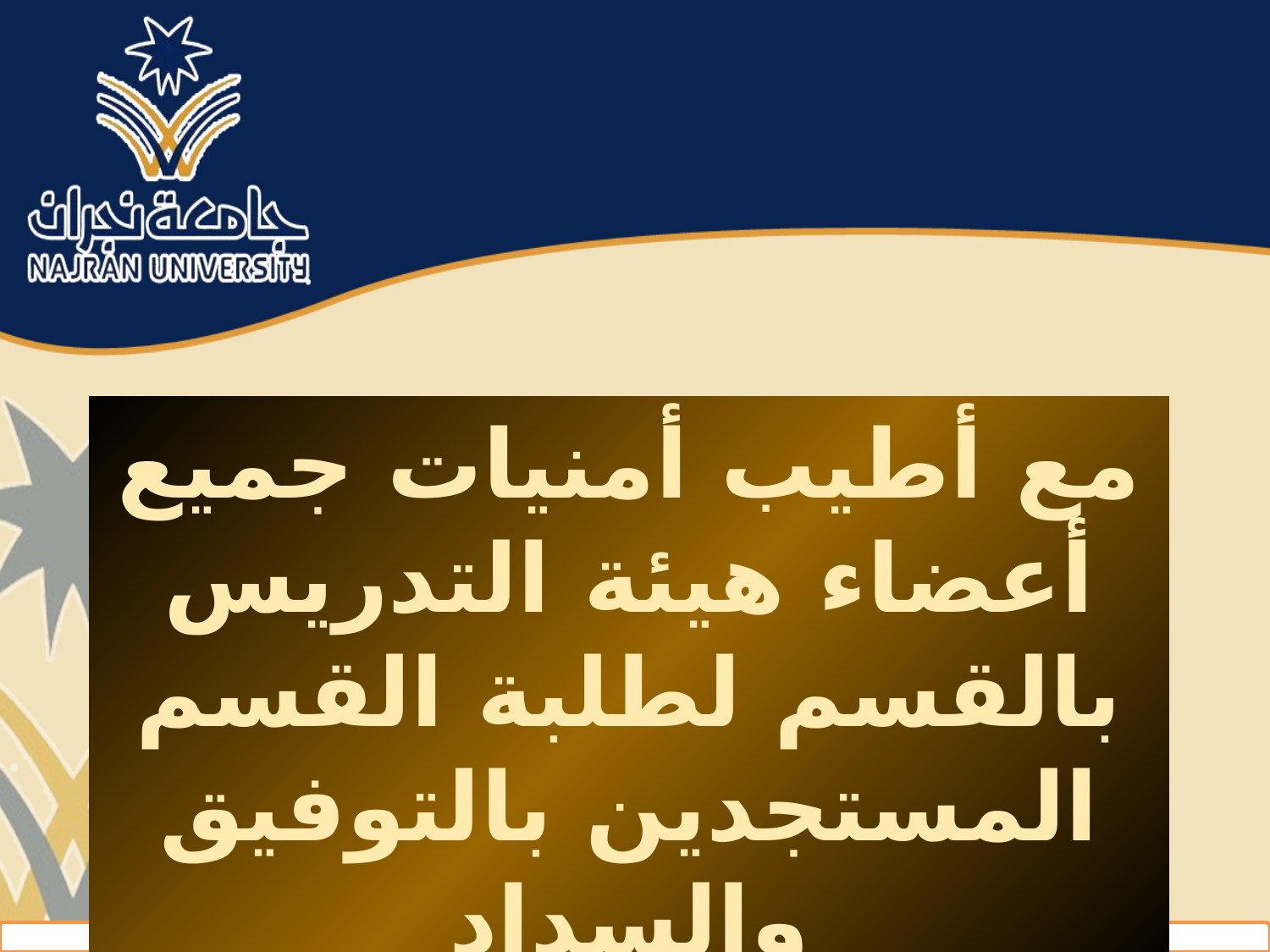

مع أطيب أمنيات جميع أعضاء هيئة التدريس بالقسم لطلبة القسم المستجدين بالتوفيق والسداد